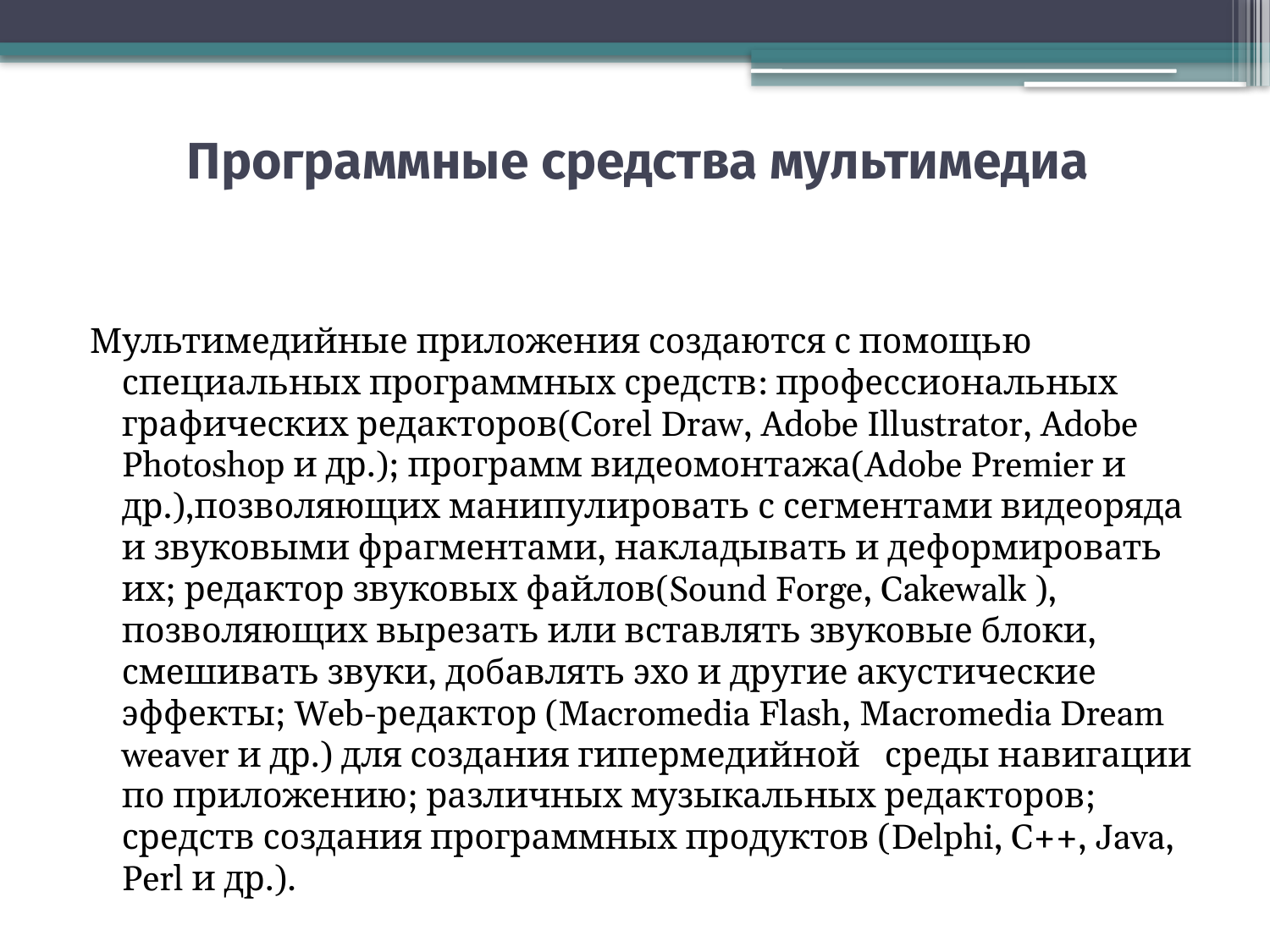

# Программные средства мультимедиа
Мультимедийные приложения создаются с помощью специальных программных средств: профессиональных графических редакторов(Corel Draw, Adobe Illustrator, Adobe Photoshop и др.); программ видеомонтажа(Adobe Premier и др.),позволяющих манипулировать с сегментами видеоряда и звуковыми фрагментами, накладывать и деформировать их; редактор звуковых файлов(Sound Forge, Cakewalk ), позволяющих вырезать или вставлять звуковые блоки, смешивать звуки, добавлять эхо и другие акустические эффекты; Web-редактор (Macromedia Flash, Macromedia Dream weaver и др.) для создания гипермедийной   среды навигации по приложению; различных музыкальных редакторов; средств создания программных продуктов (Delphi, C++, Java, Perl и др.).